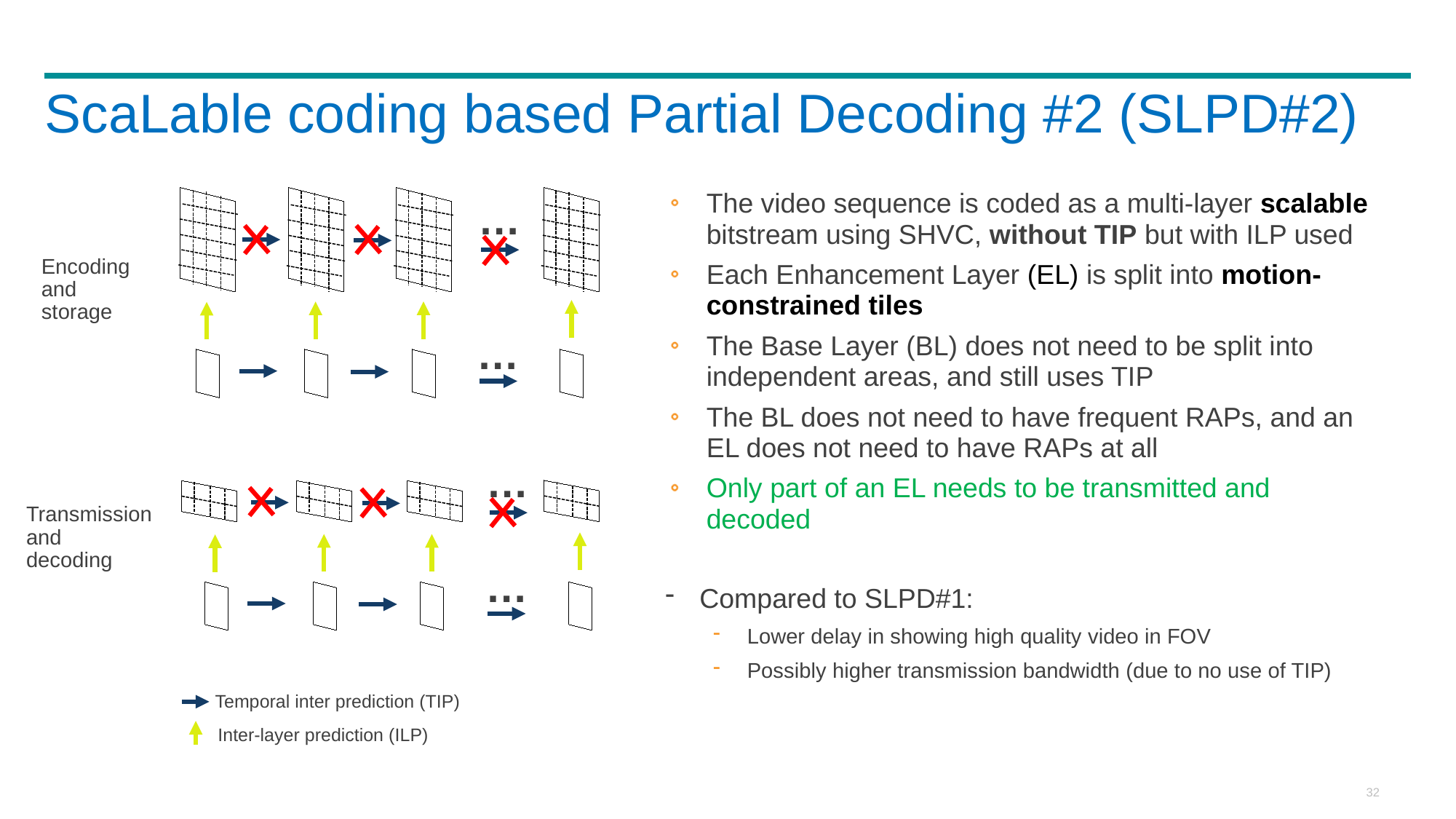

# ScaLable coding based Partial Decoding #2 (SLPD#2)
The video sequence is coded as a multi-layer scalable bitstream using SHVC, without TIP but with ILP used
Each Enhancement Layer (EL) is split into motion-constrained tiles
The Base Layer (BL) does not need to be split into independent areas, and still uses TIP
The BL does not need to have frequent RAPs, and an EL does not need to have RAPs at all
Only part of an EL needs to be transmitted and decoded

Compared to SLPD#1:
Lower delay in showing high quality video in FOV
Possibly higher transmission bandwidth (due to no use of TIP)
…

…

Encoding and storage
…

Transmission and decoding
…

Temporal inter prediction (TIP)
Inter-layer prediction (ILP)